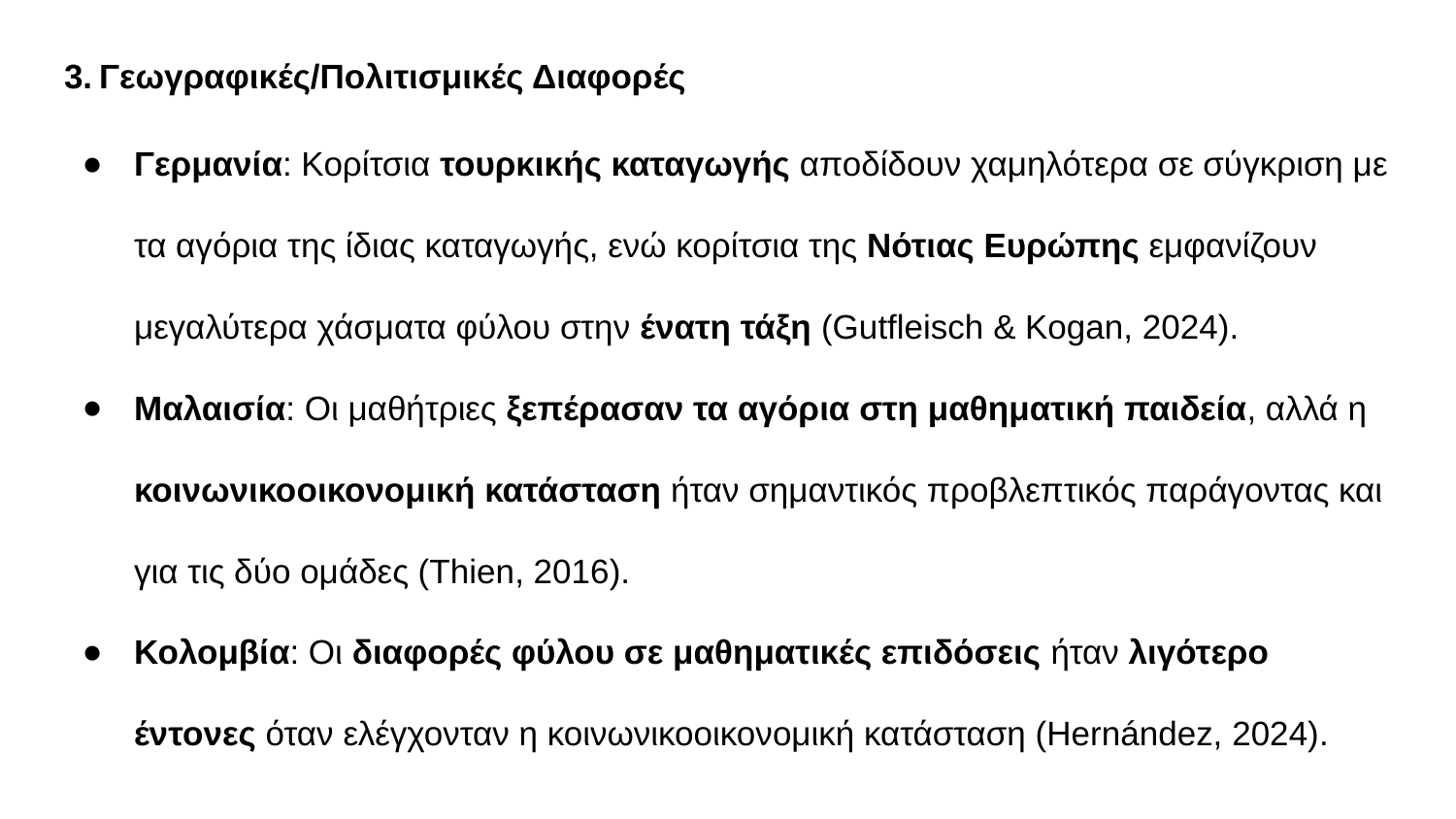

3.	Γεωγραφικές/Πολιτισμικές Διαφορές
Γερμανία: Κορίτσια τουρκικής καταγωγής αποδίδουν χαμηλότερα σε σύγκριση με τα αγόρια της ίδιας καταγωγής, ενώ κορίτσια της Νότιας Ευρώπης εμφανίζουν μεγαλύτερα χάσματα φύλου στην ένατη τάξη (Gutfleisch & Kogan, 2024).
Μαλαισία: Οι μαθήτριες ξεπέρασαν τα αγόρια στη μαθηματική παιδεία, αλλά η κοινωνικοοικονομική κατάσταση ήταν σημαντικός προβλεπτικός παράγοντας και για τις δύο ομάδες (Thien, 2016).
Κολομβία: Οι διαφορές φύλου σε μαθηματικές επιδόσεις ήταν λιγότερο έντονες όταν ελέγχονταν η κοινωνικοοικονομική κατάσταση (Hernández, 2024).